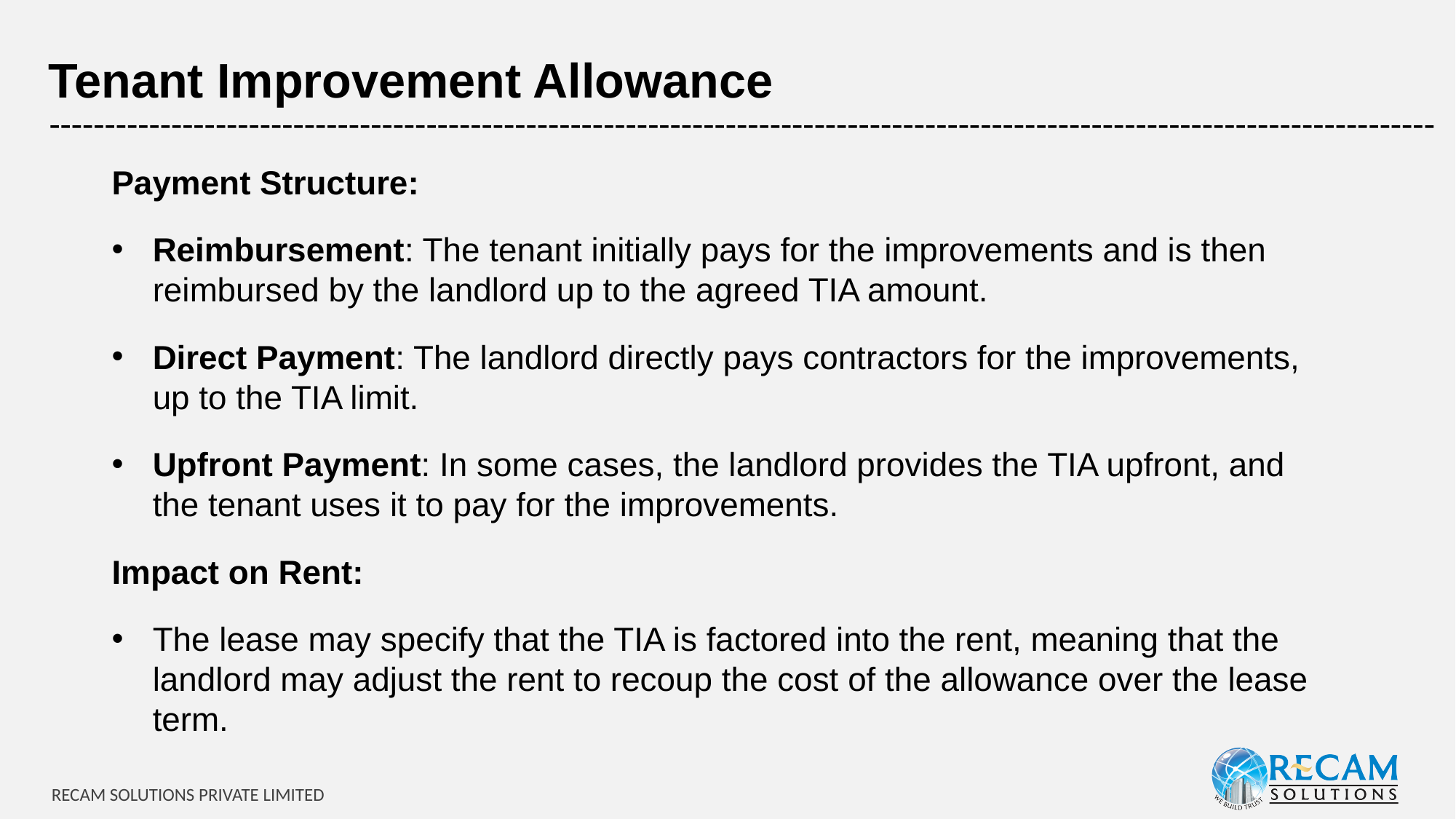

Tenant Improvement Allowance
-----------------------------------------------------------------------------------------------------------------------------
Payment Structure:
Reimbursement: The tenant initially pays for the improvements and is then reimbursed by the landlord up to the agreed TIA amount.
Direct Payment: The landlord directly pays contractors for the improvements, up to the TIA limit.
Upfront Payment: In some cases, the landlord provides the TIA upfront, and the tenant uses it to pay for the improvements.
Impact on Rent:
The lease may specify that the TIA is factored into the rent, meaning that the landlord may adjust the rent to recoup the cost of the allowance over the lease term.
RECAM SOLUTIONS PRIVATE LIMITED